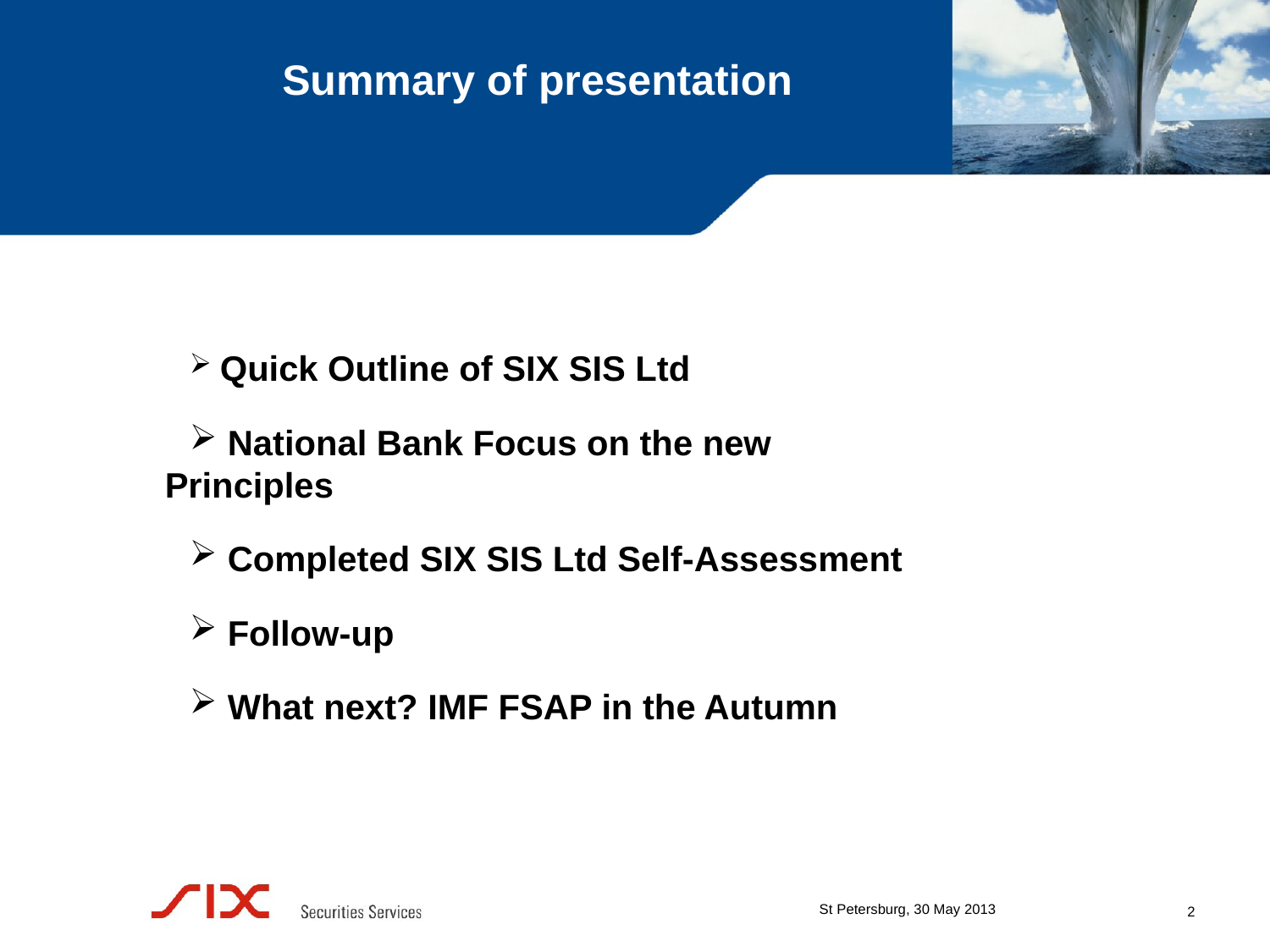

# Summary of presentation
 Quick Outline of SIX SIS Ltd
 National Bank Focus on the new Principles
 Completed SIX SIS Ltd Self-Assessment
 Follow-up
 What next? IMF FSAP in the Autumn
2